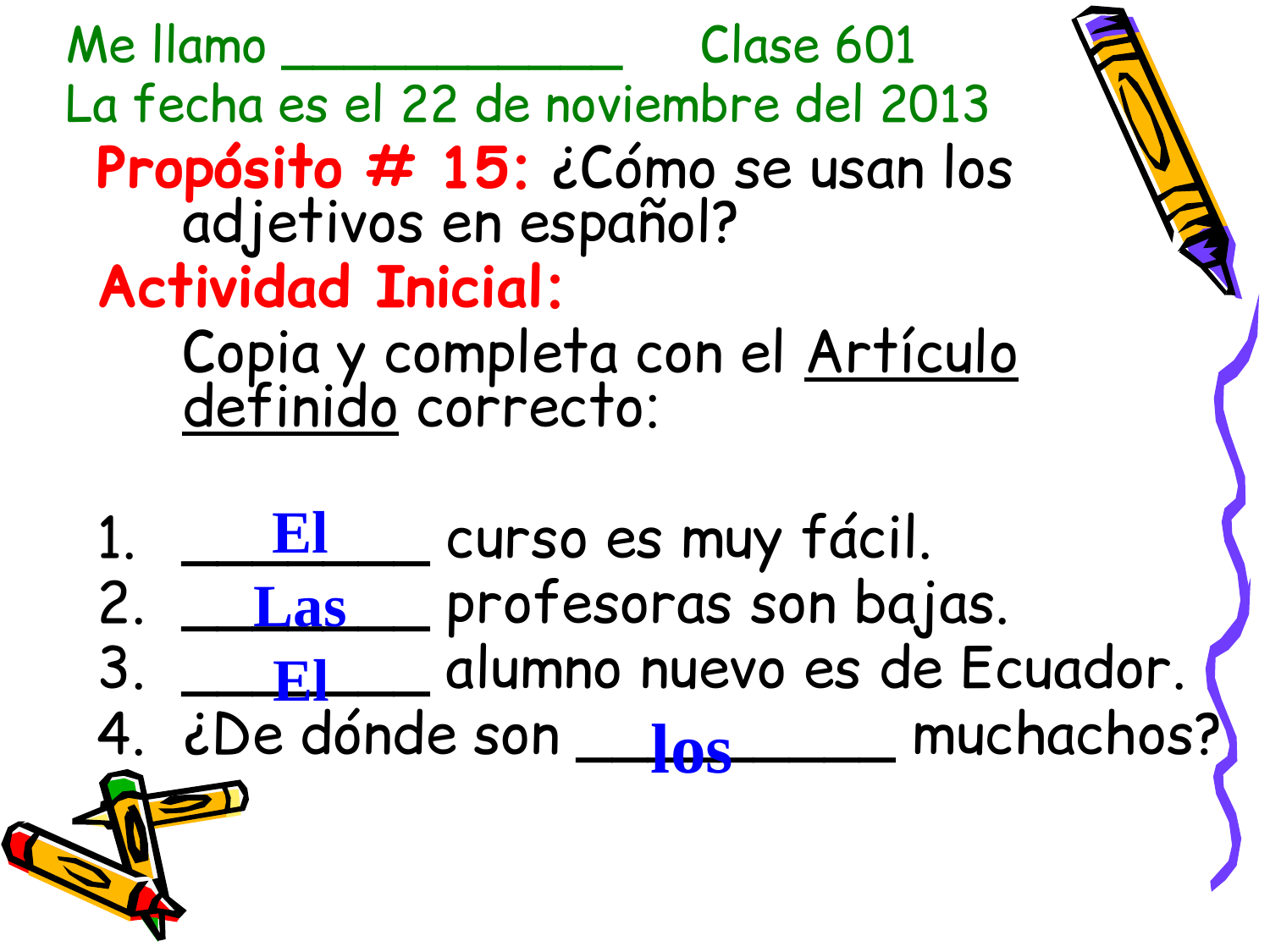

# Me llamo ___________	Clase 601 La fecha es el 22 de noviembre del 2013
Propósito # 15: ¿Cómo se usan los adjetivos en español?
Actividad Inicial:
	Copia y completa con el Artículo definido correcto:

_______ curso es muy fácil.
_______ profesoras son bajas.
_______ alumno nuevo es de Ecuador.
¿De dónde son _________ muchachos?
El
Las
El
los